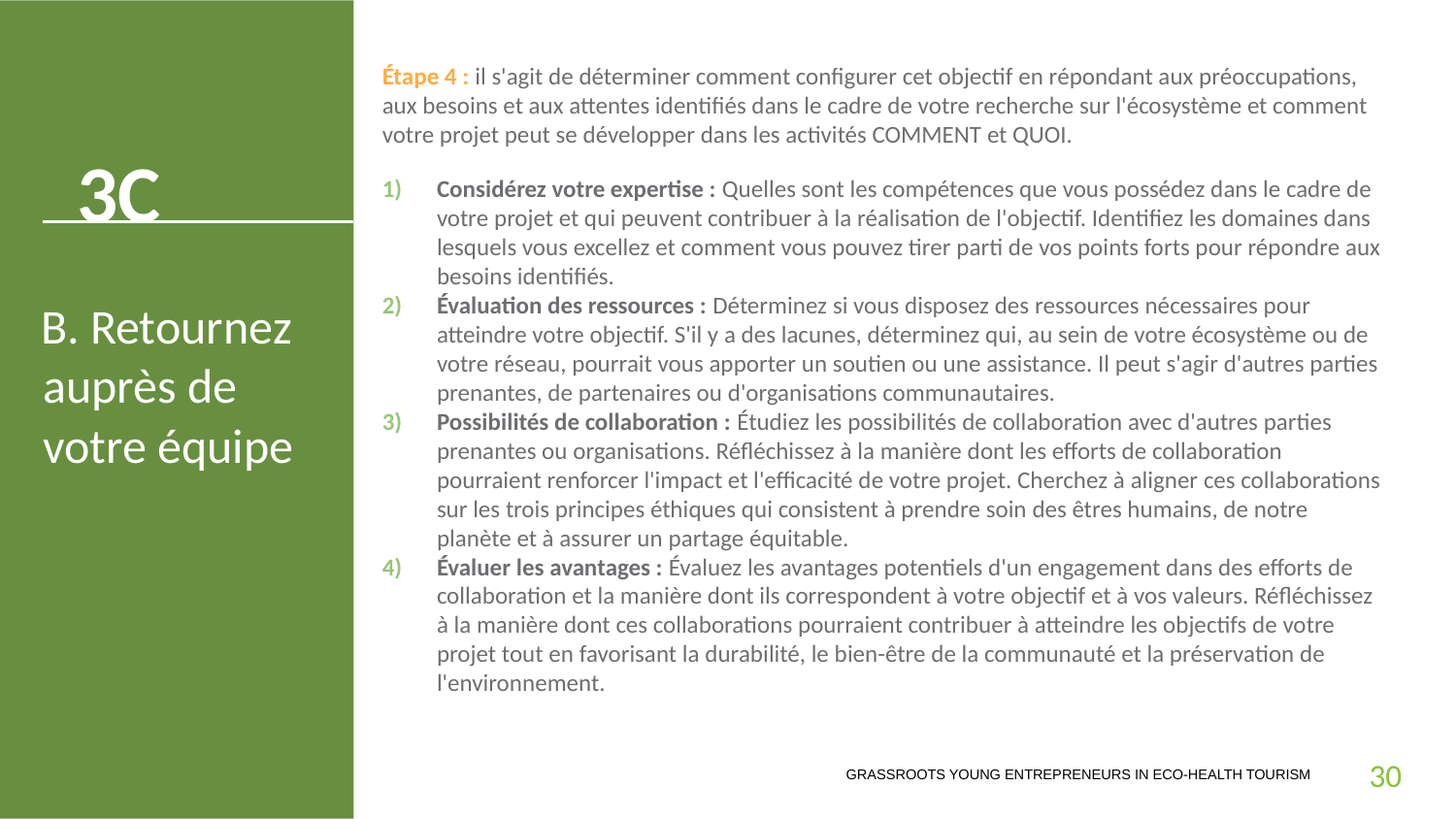

Étape 4 : il s'agit de déterminer comment configurer cet objectif en répondant aux préoccupations, aux besoins et aux attentes identifiés dans le cadre de votre recherche sur l'écosystème et comment votre projet peut se développer dans les activités COMMENT et QUOI.

Considérez votre expertise : Quelles sont les compétences que vous possédez dans le cadre de votre projet et qui peuvent contribuer à la réalisation de l'objectif. Identifiez les domaines dans lesquels vous excellez et comment vous pouvez tirer parti de vos points forts pour répondre aux besoins identifiés.
Évaluation des ressources : Déterminez si vous disposez des ressources nécessaires pour atteindre votre objectif. S'il y a des lacunes, déterminez qui, au sein de votre écosystème ou de votre réseau, pourrait vous apporter un soutien ou une assistance. Il peut s'agir d'autres parties prenantes, de partenaires ou d'organisations communautaires.
Possibilités de collaboration : Étudiez les possibilités de collaboration avec d'autres parties prenantes ou organisations. Réfléchissez à la manière dont les efforts de collaboration pourraient renforcer l'impact et l'efficacité de votre projet. Cherchez à aligner ces collaborations sur les trois principes éthiques qui consistent à prendre soin des êtres humains, de notre planète et à assurer un partage équitable.
Évaluer les avantages : Évaluez les avantages potentiels d'un engagement dans des efforts de collaboration et la manière dont ils correspondent à votre objectif et à vos valeurs. Réfléchissez à la manière dont ces collaborations pourraient contribuer à atteindre les objectifs de votre projet tout en favorisant la durabilité, le bien-être de la communauté et la préservation de l'environnement.

3C
B. Retournez auprès de votre équipe

30
GRASSROOTS YOUNG ENTREPRENEURS IN ECO-HEALTH TOURISM